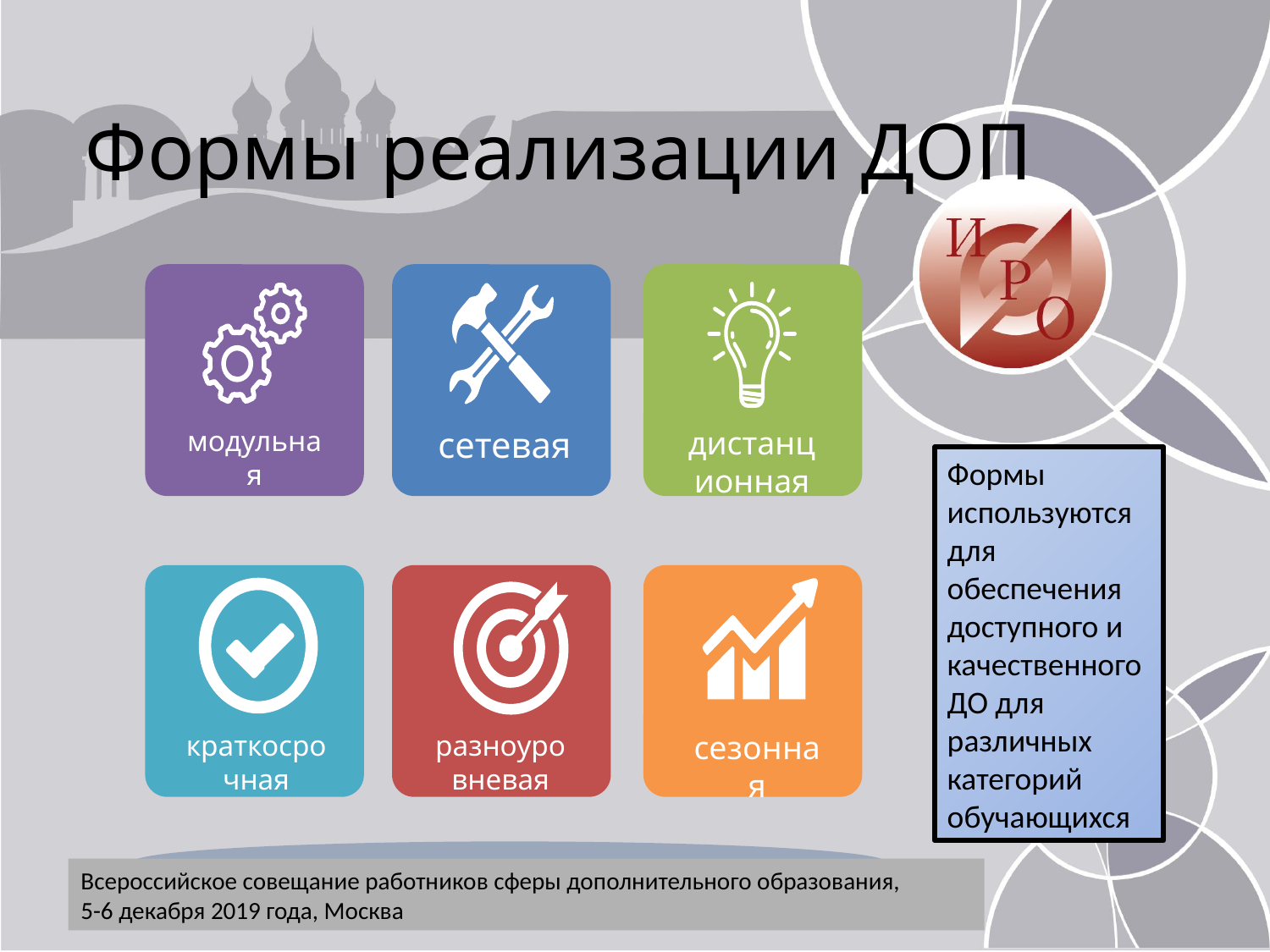

Формы реализации ДОП

модульная
сетевая
дистанционная
Формы используются для обеспечения доступного и качественного ДО для различных категорий обучающихся

краткосрочная
разноуровневая
сезонная

Всероссийское совещание работников сферы дополнительного образования,
5-6 декабря 2019 года, Москва
www.yourwebsite.com